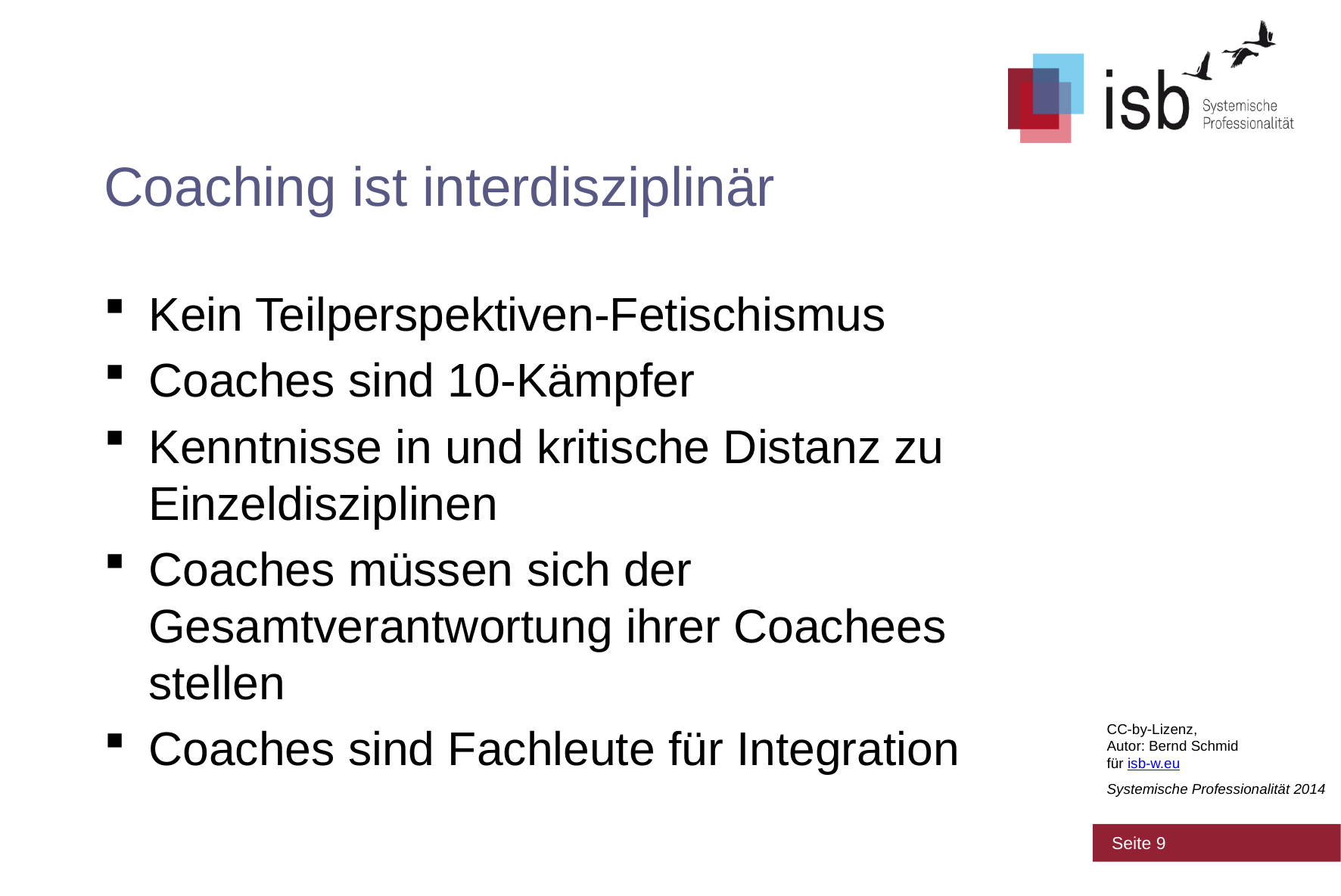

# Coaching ist interdisziplinär
Kein Teilperspektiven-Fetischismus
Coaches sind 10-Kämpfer
Kenntnisse in und kritische Distanz zu Einzeldisziplinen
Coaches müssen sich der Gesamtverantwortung ihrer Coachees stellen
Coaches sind Fachleute für Integration
 Seite 9